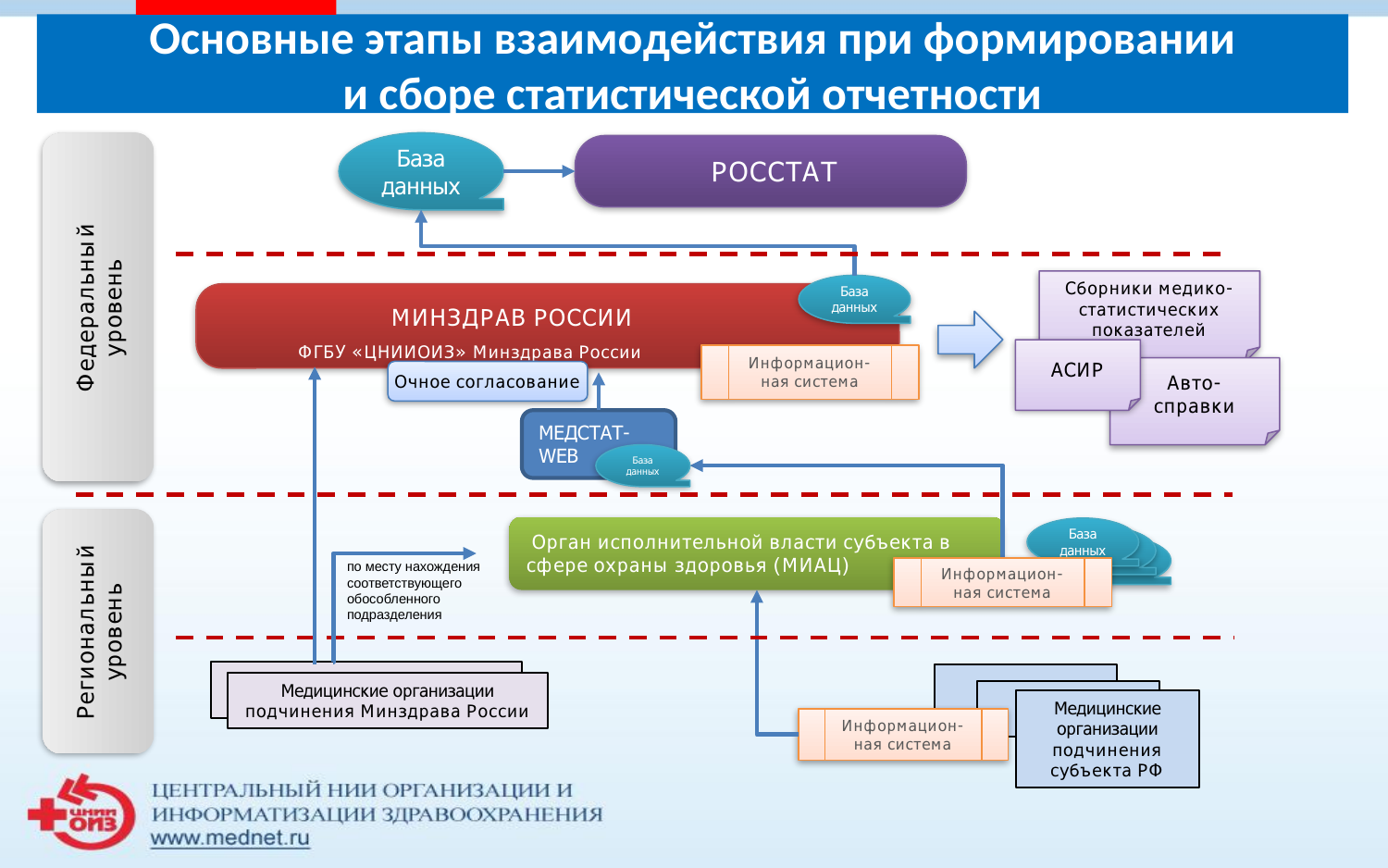

# Основные этапы взаимодействия при формировании и сборе статистической отчетности
База данных
 РОССТАТ
Федеральный
уровень
Сборники медико-статистических показателей
База данных
                          МИНЗДРАВ РОССИИ
                ФГБУ «ЦНИИОИЗ» Минздрава России

АСИР
Информацион-ная система
Авто-
справки
Очное согласование
МЕДСТАТ-WEB
База данных

 Орган исполнительной власти субъекта в сфере охраны здоровья (МИАЦ)

База данных
Dbf
Dbf
Информацион-ная система
Региональный уровень

Медицинские организации подчинения Минздрава России

Медицинские организации подчинения субъекта РФ
Информацион-ная система
по месту нахождения соответствующего обособленного подразделения